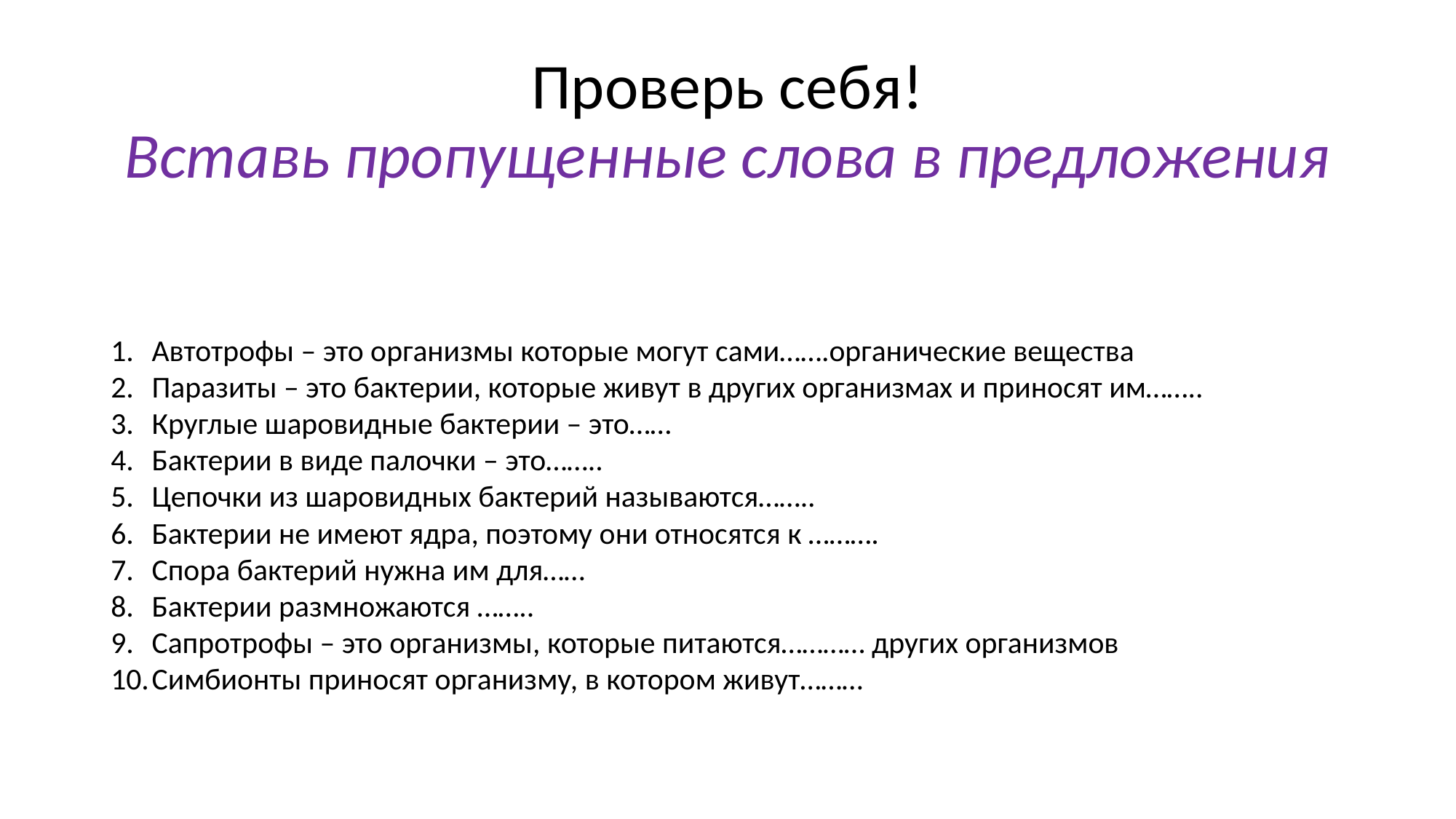

# Проверь себя! Вставь пропущенные слова в предложения
Автотрофы – это организмы которые могут сами…….органические вещества
Паразиты – это бактерии, которые живут в других организмах и приносят им……..
Круглые шаровидные бактерии – это……
Бактерии в виде палочки – это……..
Цепочки из шаровидных бактерий называются……..
Бактерии не имеют ядра, поэтому они относятся к ……….
Спора бактерий нужна им для……
Бактерии размножаются ……..
Сапротрофы – это организмы, которые питаются………… других организмов
Симбионты приносят организму, в котором живут………